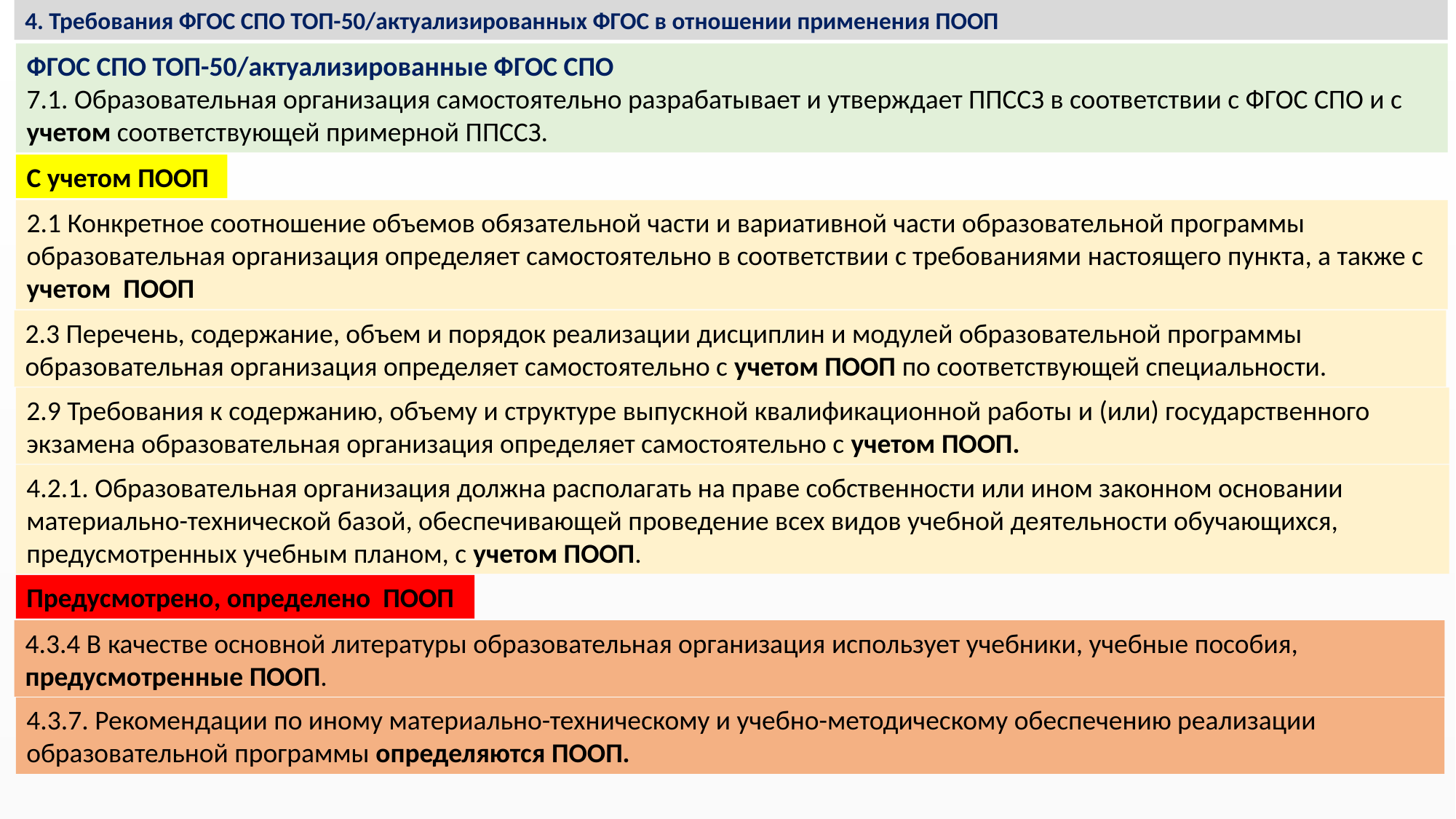

4. Требования ФГОС СПО ТОП-50/актуализированных ФГОС в отношении применения ПООП
ФГОС СПО ТОП-50/актуализированные ФГОС СПО
7.1. Образовательная организация самостоятельно разрабатывает и утверждает ППССЗ в соответствии с ФГОС СПО и с учетом соответствующей примерной ППССЗ.
С учетом ПООП
2.1 Конкретное соотношение объемов обязательной части и вариативной части образовательной программы образовательная организация определяет самостоятельно в соответствии с требованиями настоящего пункта, а также с учетом  ПООП
2.3 Перечень, содержание, объем и порядок реализации дисциплин и модулей образовательной программы образовательная организация определяет самостоятельно с учетом ПООП по соответствующей специальности.
2.9 Требования к содержанию, объему и структуре выпускной квалификационной работы и (или) государственного экзамена образовательная организация определяет самостоятельно с учетом ПООП.
4.2.1. Образовательная организация должна располагать на праве собственности или ином законном основании материально-технической базой, обеспечивающей проведение всех видов учебной деятельности обучающихся, предусмотренных учебным планом, с учетом ПООП.
Предусмотрено, определено  ПООП
4.3.4 В качестве основной литературы образовательная организация использует учебники, учебные пособия, предусмотренные ПООП.
4.3.7. Рекомендации по иному материально-техническому и учебно-методическому обеспечению реализации образовательной программы определяются ПООП.